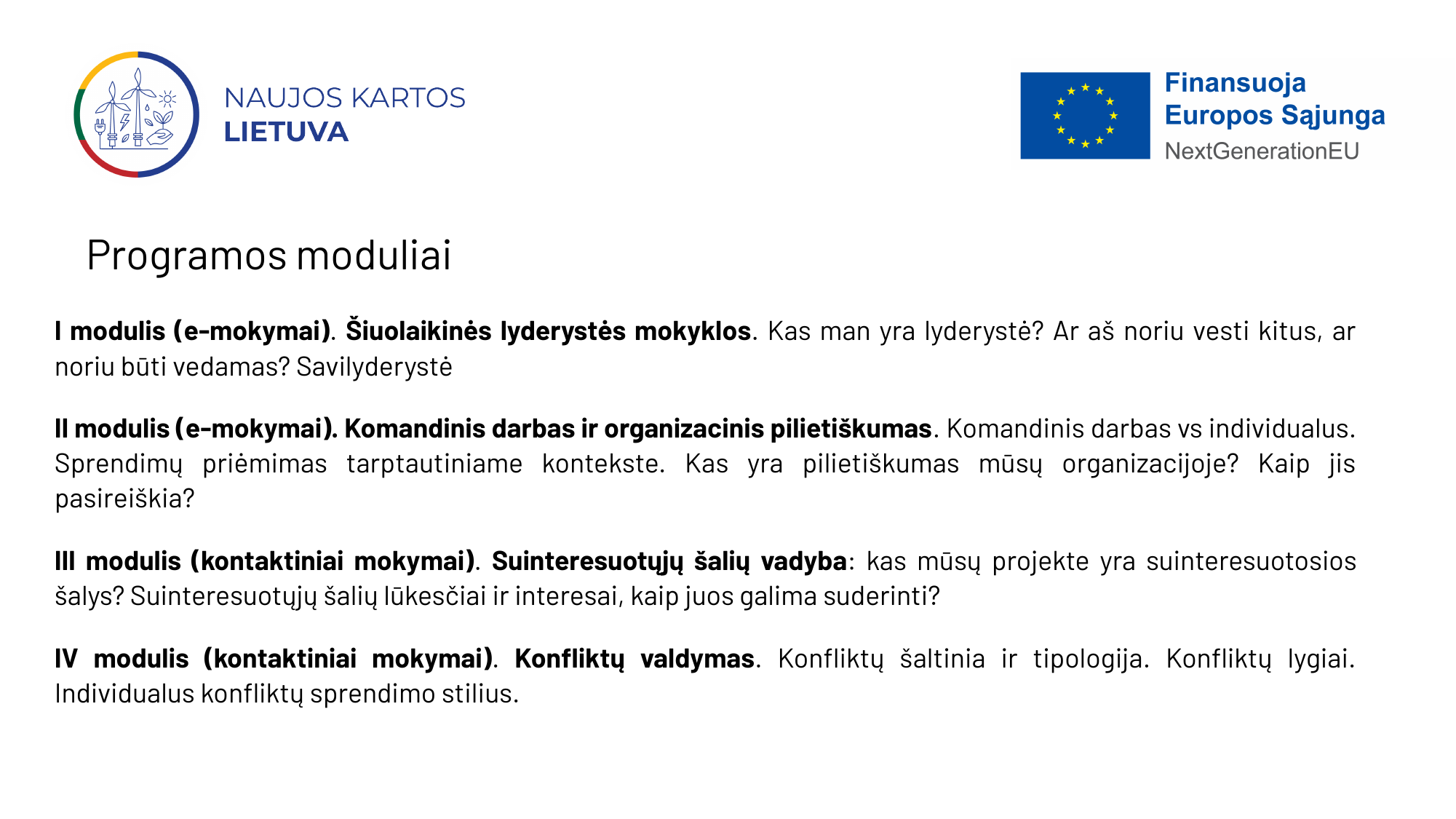

# Programos moduliai
I modulis (e-mokymai). Šiuolaikinės lyderystės mokyklos. Kas man yra lyderystė? Ar aš noriu vesti kitus, ar noriu būti vedamas? Savilyderystė
II modulis (e-mokymai). Komandinis darbas ir organizacinis pilietiškumas. Komandinis darbas vs individualus. Sprendimų priėmimas tarptautiniame kontekste. Kas yra pilietiškumas mūsų organizacijoje? Kaip jis pasireiškia?
III modulis (kontaktiniai mokymai). Suinteresuotųjų šalių vadyba: kas mūsų projekte yra suinteresuotosios šalys? Suinteresuotųjų šalių lūkesčiai ir interesai, kaip juos galima suderinti?
IV modulis (kontaktiniai mokymai). Konfliktų valdymas. Konfliktų šaltinia ir tipologija. Konfliktų lygiai. Individualus konfliktų sprendimo stilius.